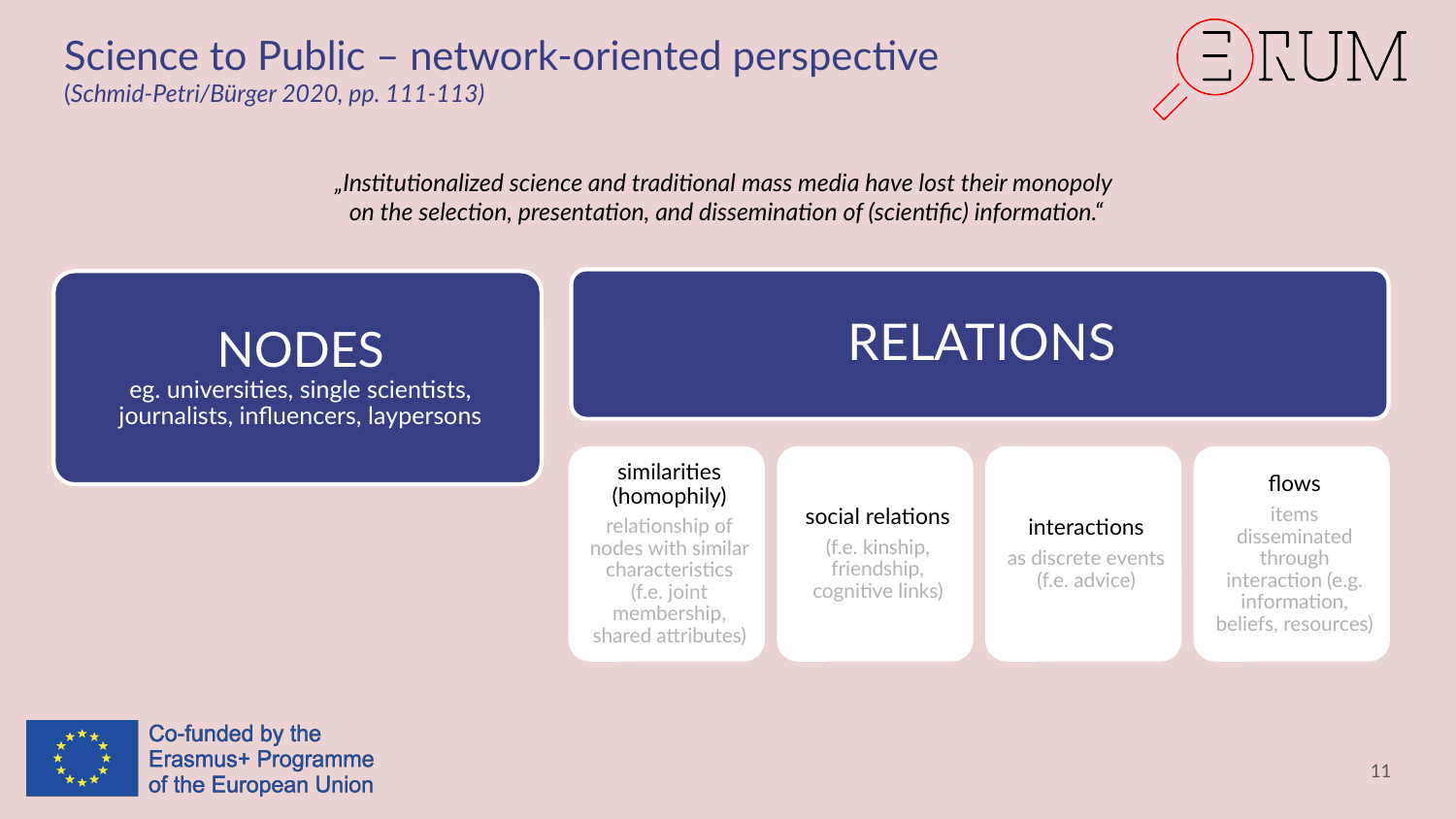

# Science to Public – network-oriented perspective (Schmid-Petri/Bürger 2020, pp. 111-113)
„Institutionalized science and traditional mass media have lost their monopoly
on the selection, presentation, and dissemination of (scientific) information.“
NODES
eg. universities, single scientists, journalists, influencers, laypersons
RELATIONS
similarities (homophily)
relationship of nodes with similar characteristics (f.e. joint membership, shared attributes)
social relations
(f.e. kinship, friendship, cognitive links)
interactions
as discrete events (f.e. advice)
flows
items disseminated through interaction (e.g. information, beliefs, resources)
11